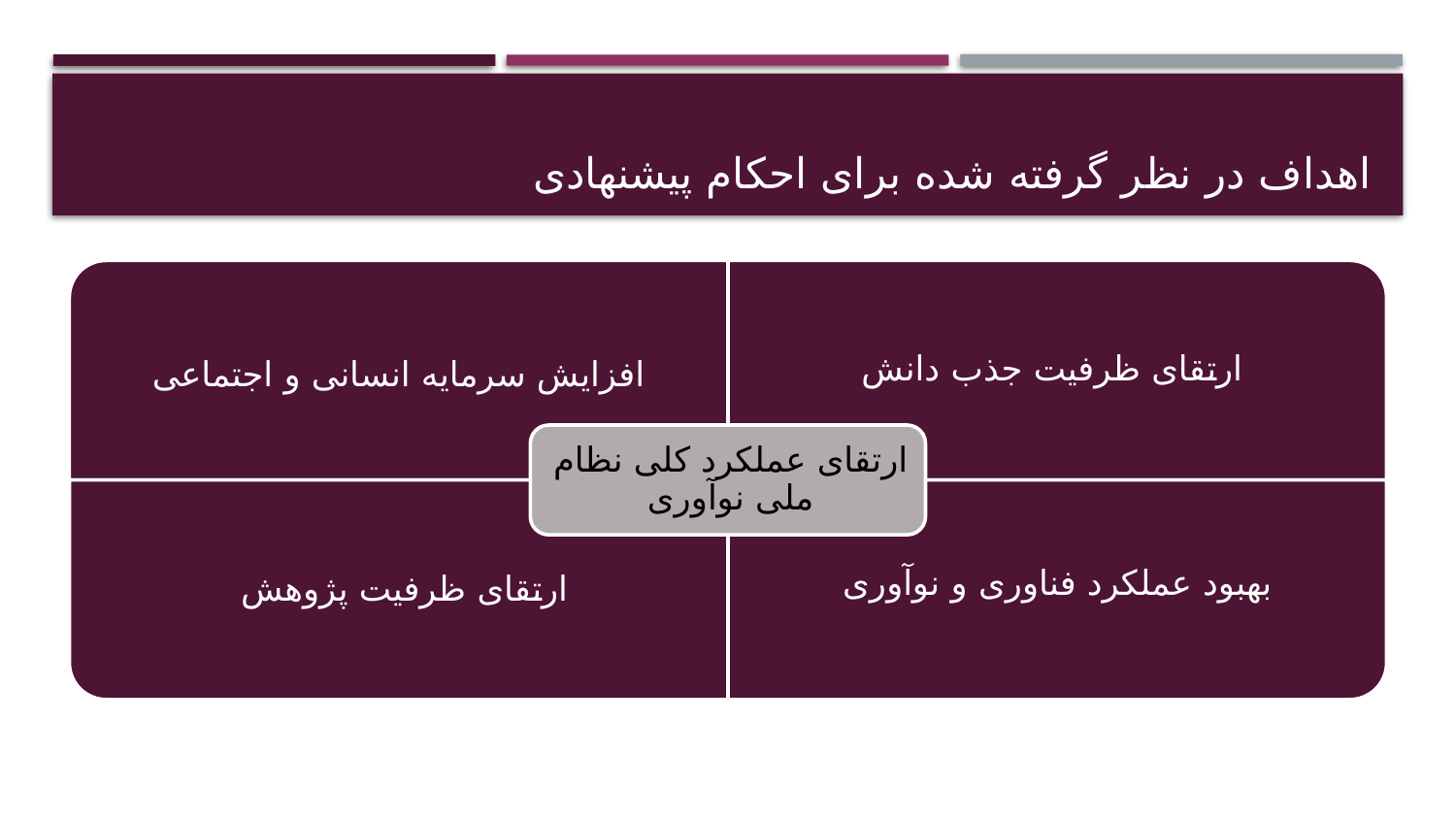

# اهداف در نظر گرفته شده برای احکام پیشنهادی
افزایش سرمایه انسانی و اجتماعی
ارتقای ظرفیت جذب دانش
ارتقای ظرفیت پژوهش
بهبود عملکرد فناوری و نوآوری
ارتقای عملکرد کلی نظام ملی نوآوری